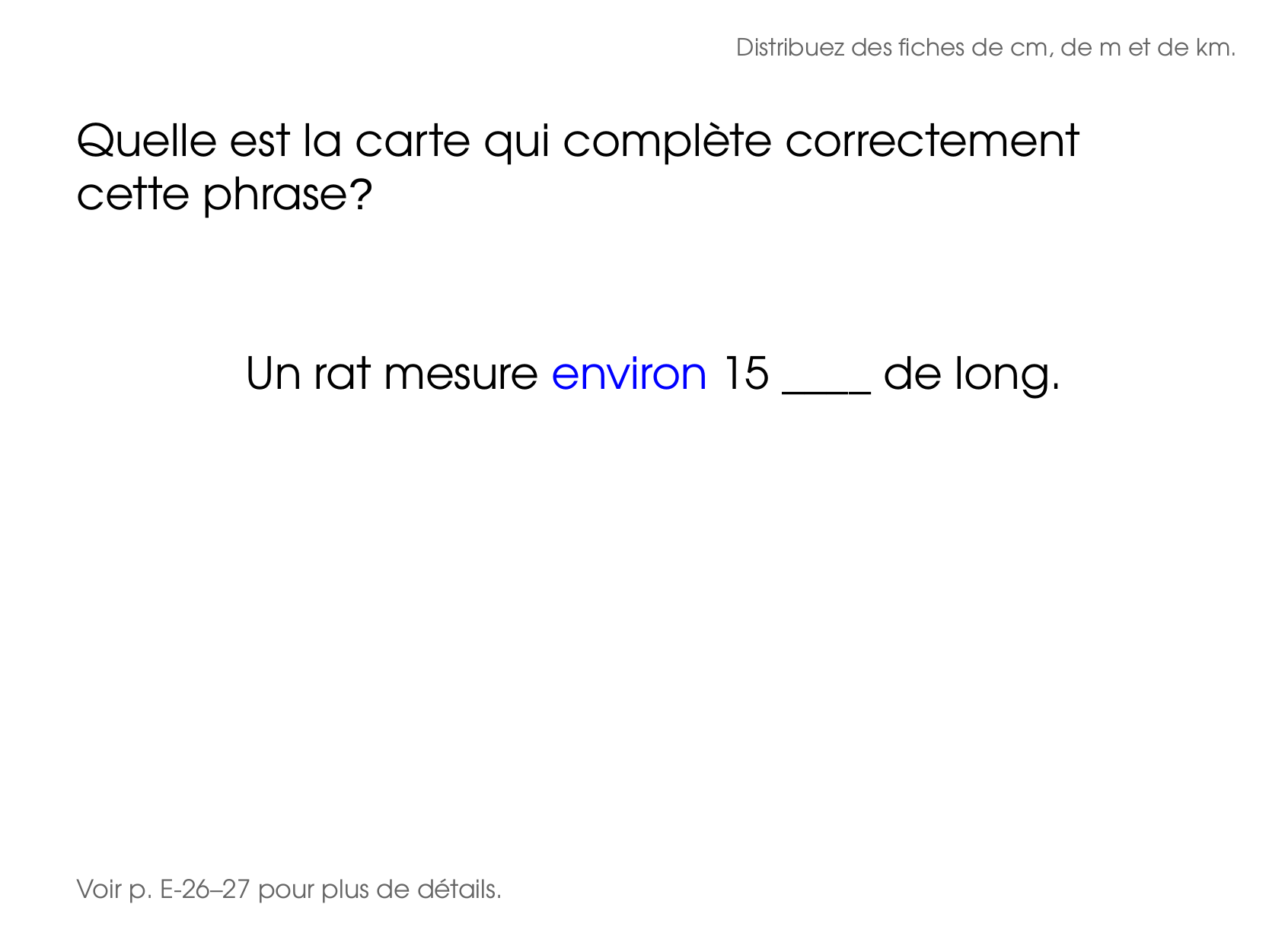

Distribuez des fiches de cm, de m et de km.
Quelle est la carte qui complète correctement cette phrase?
Un rat mesure environ 15 ____ de long.
Voir p. E-26–27 pour plus de détails.